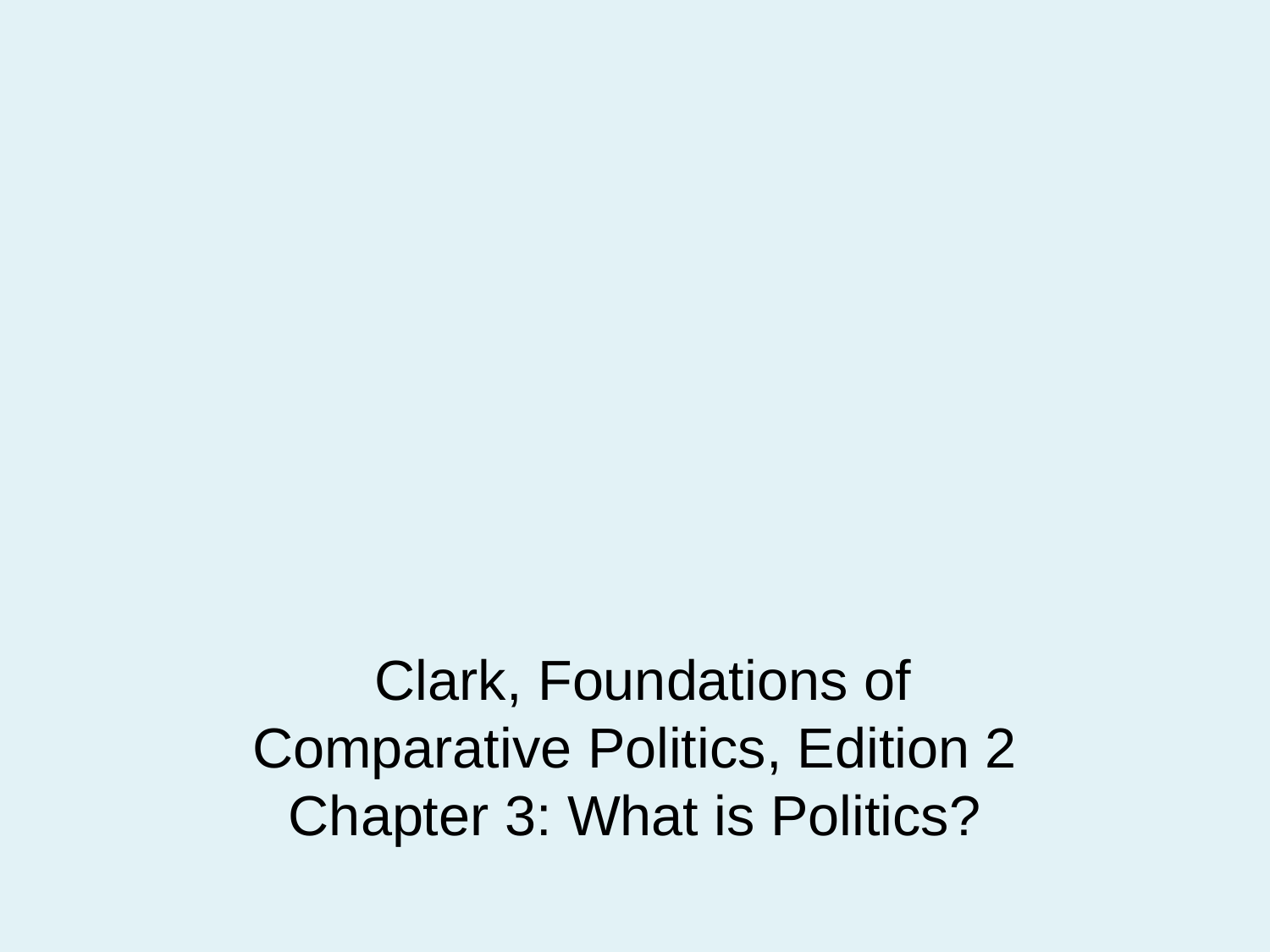

# Clark, Foundations of Comparative Politics, Edition 2 Chapter 3: What is Politics?